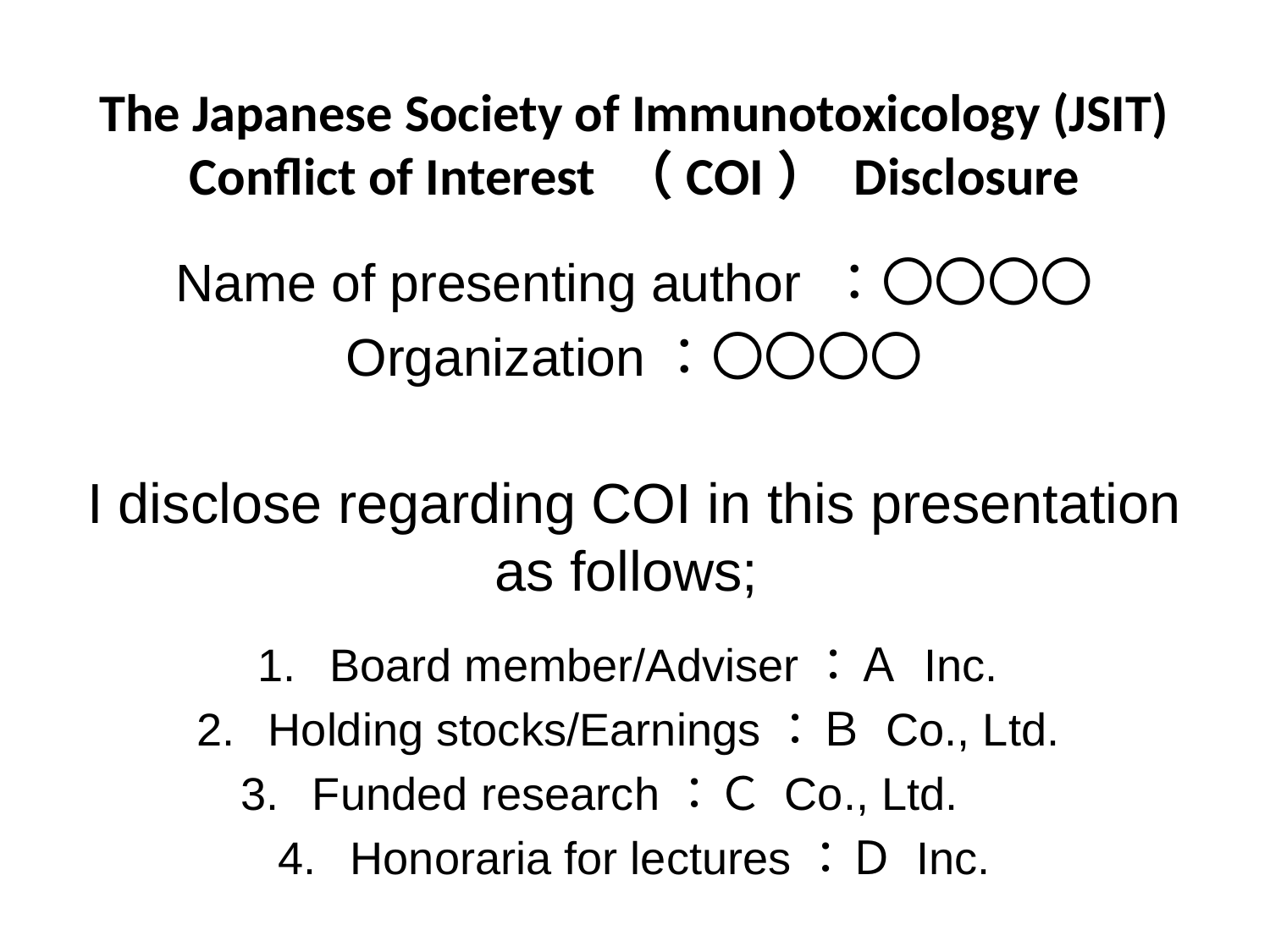

# The Japanese Society of Immunotoxicology (JSIT) Conflict of Interest （COI） Disclosure
Name of presenting author ：〇〇〇〇
Organization：〇〇〇〇

I disclose regarding COI in this presentation as follows;

Board member/Adviser：Ａ Inc.
Holding stocks/Earnings：Ｂ Co., Ltd.
Funded research：Ｃ Co., Ltd.
Honoraria for lectures：Ｄ Inc.